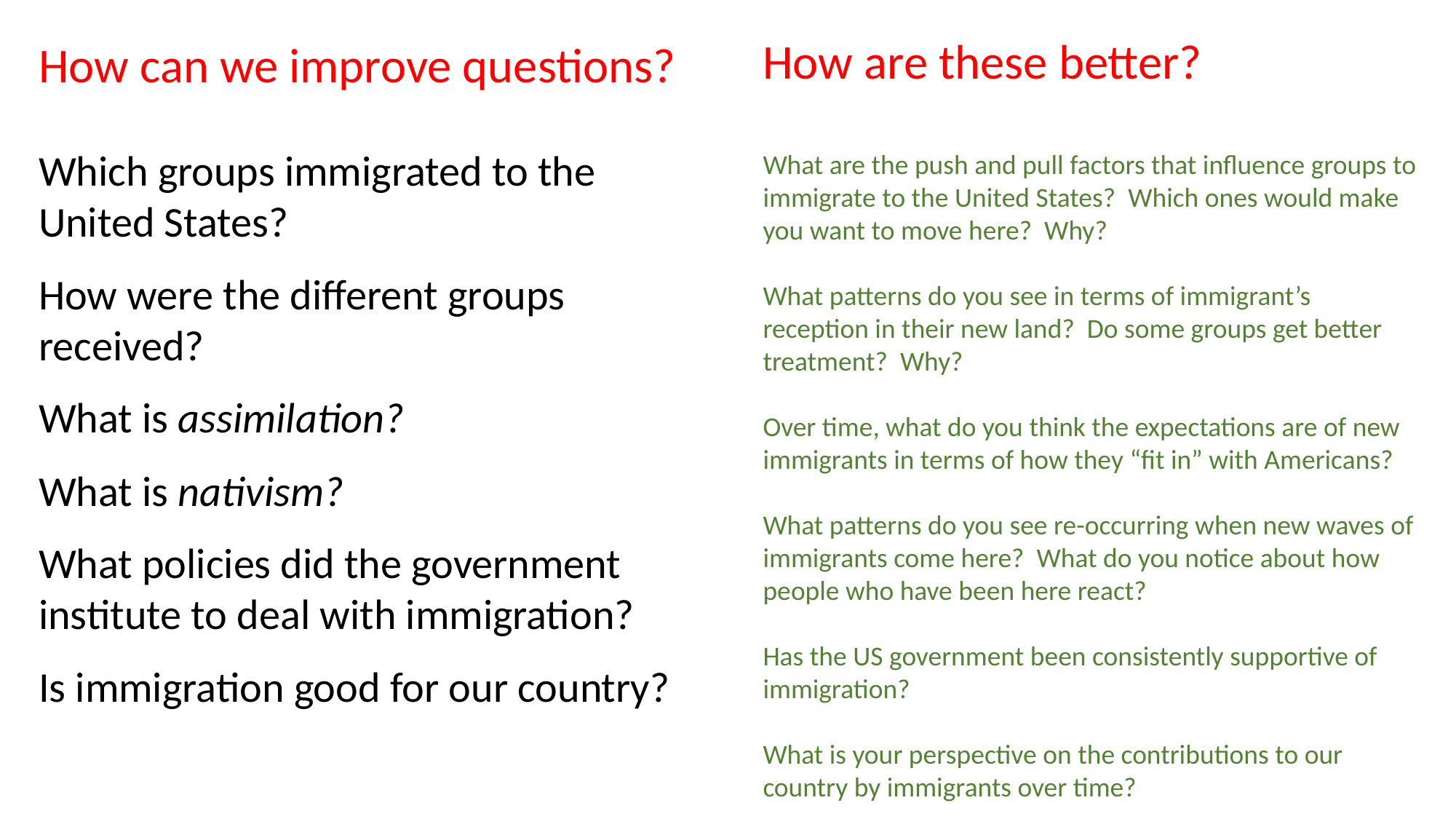

How are these better?

What are the push and pull factors that influence groups to immigrate to the United States?  Which ones would make you want to move here?  Why?

What patterns do you see in terms of immigrant’s reception in their new land?  Do some groups get better treatment?  Why?

Over time, what do you think the expectations are of new immigrants in terms of how they “fit in” with Americans?

What patterns do you see re-occurring when new waves of immigrants come here?  What do you notice about how people who have been here react?

Has the US government been consistently supportive of immigration?

What is your perspective on the contributions to our country by immigrants over time?
How can we improve questions?

Which groups immigrated to the United States?

How were the different groups received?

What is assimilation?

What is nativism?

What policies did the government institute to deal with immigration?

Is immigration good for our country?